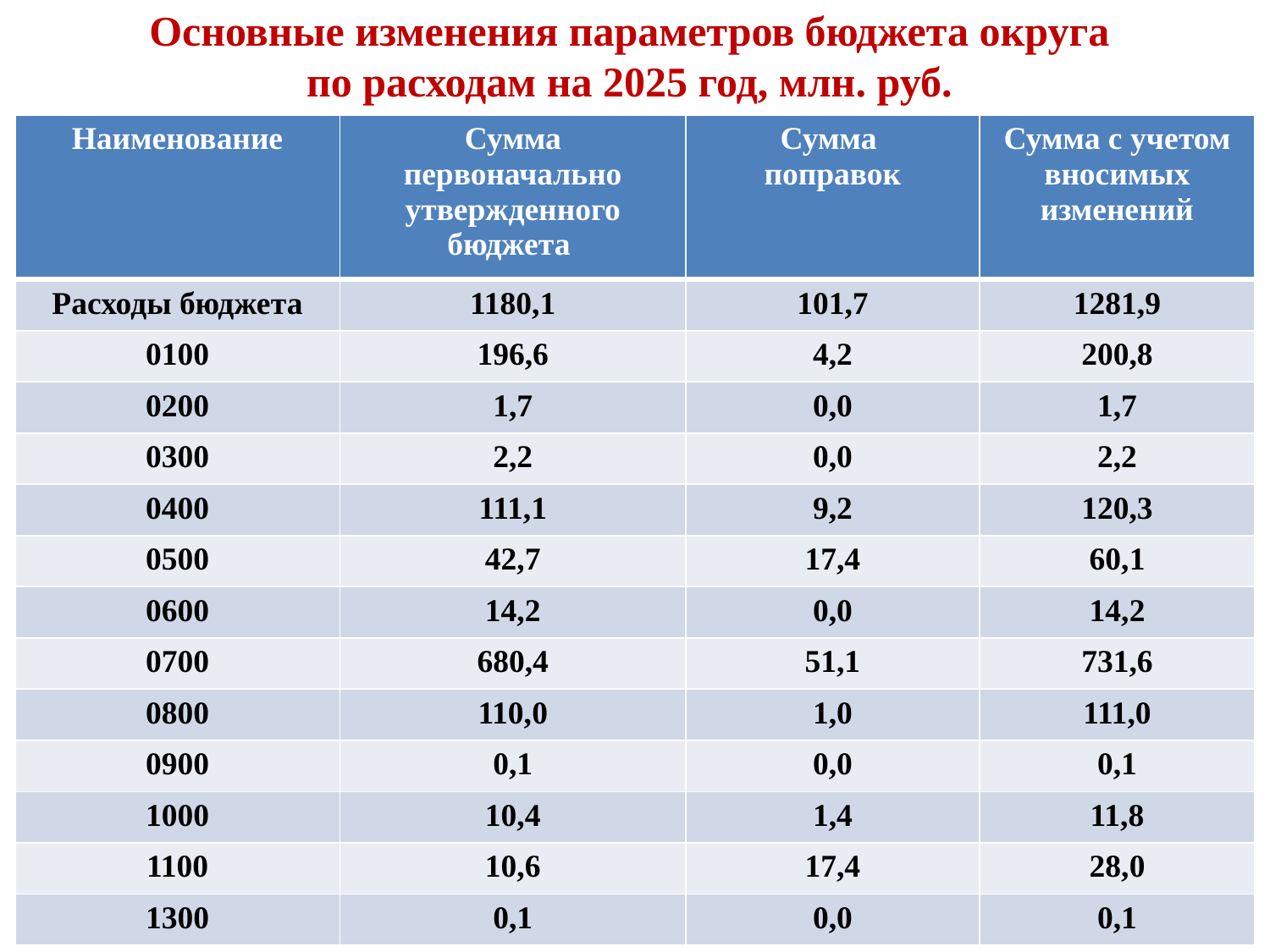

# Основные изменения параметров бюджета округа по расходам на 2025 год, млн. руб.
| Наименование | Сумма первоначально утвержденного бюджета | Сумма поправок | Сумма с учетом вносимых изменений |
| --- | --- | --- | --- |
| Расходы бюджета | 1180,1 | 101,7 | 1281,9 |
| 0100 | 196,6 | 4,2 | 200,8 |
| 0200 | 1,7 | 0,0 | 1,7 |
| 0300 | 2,2 | 0,0 | 2,2 |
| 0400 | 111,1 | 9,2 | 120,3 |
| 0500 | 42,7 | 17,4 | 60,1 |
| 0600 | 14,2 | 0,0 | 14,2 |
| 0700 | 680,4 | 51,1 | 731,6 |
| 0800 | 110,0 | 1,0 | 111,0 |
| 0900 | 0,1 | 0,0 | 0,1 |
| 1000 | 10,4 | 1,4 | 11,8 |
| 1100 | 10,6 | 17,4 | 28,0 |
| 1300 | 0,1 | 0,0 | 0,1 |